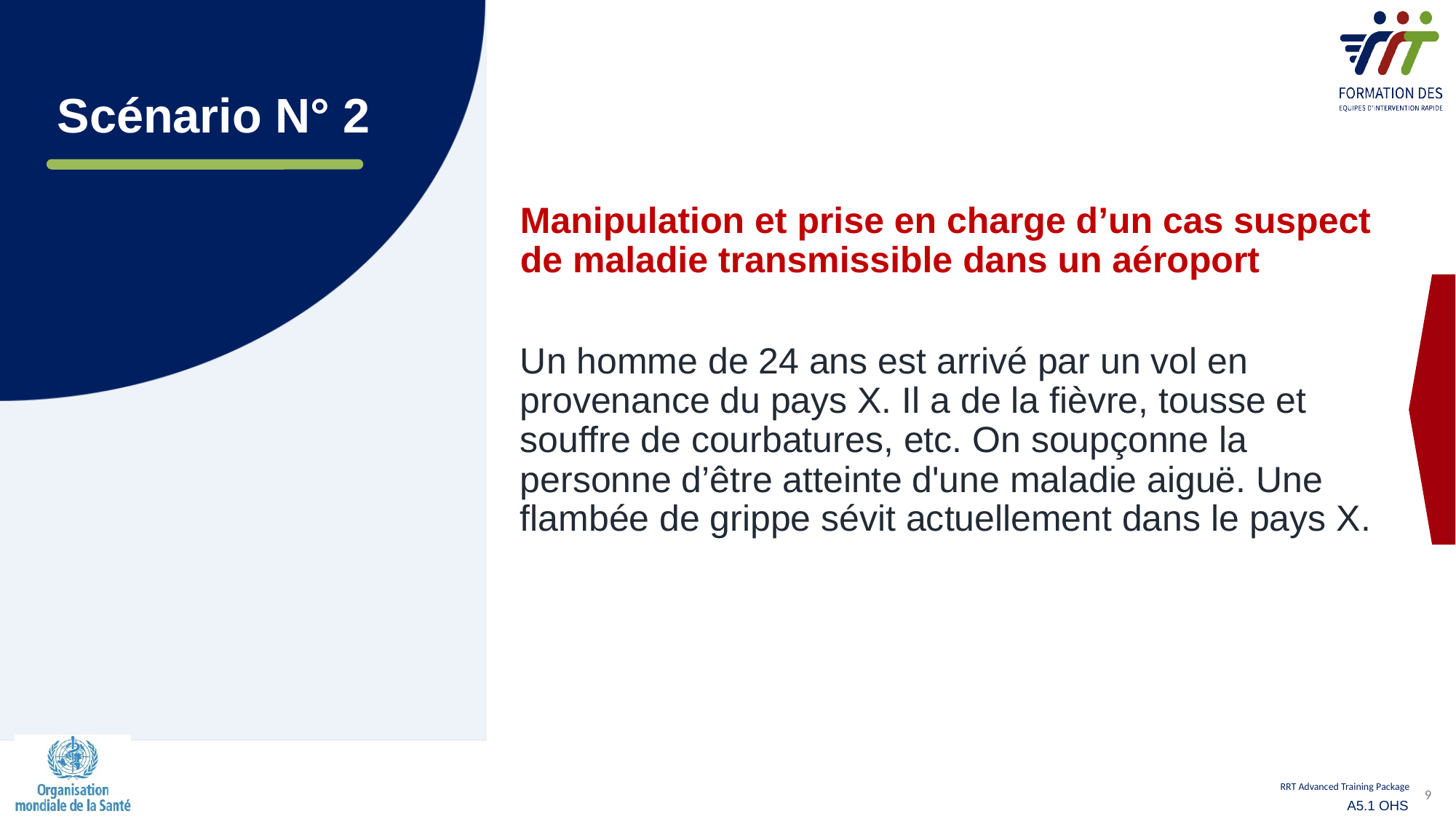

Scénario N° 2
Manipulation et prise en charge d’un cas suspect de maladie transmissible dans un aéroport

Un homme de 24 ans est arrivé par un vol en provenance du pays X. Il a de la fièvre, tousse et souffre de courbatures, etc. On soupçonne la personne d’être atteinte d'une maladie aiguë. Une flambée de grippe sévit actuellement dans le pays X.